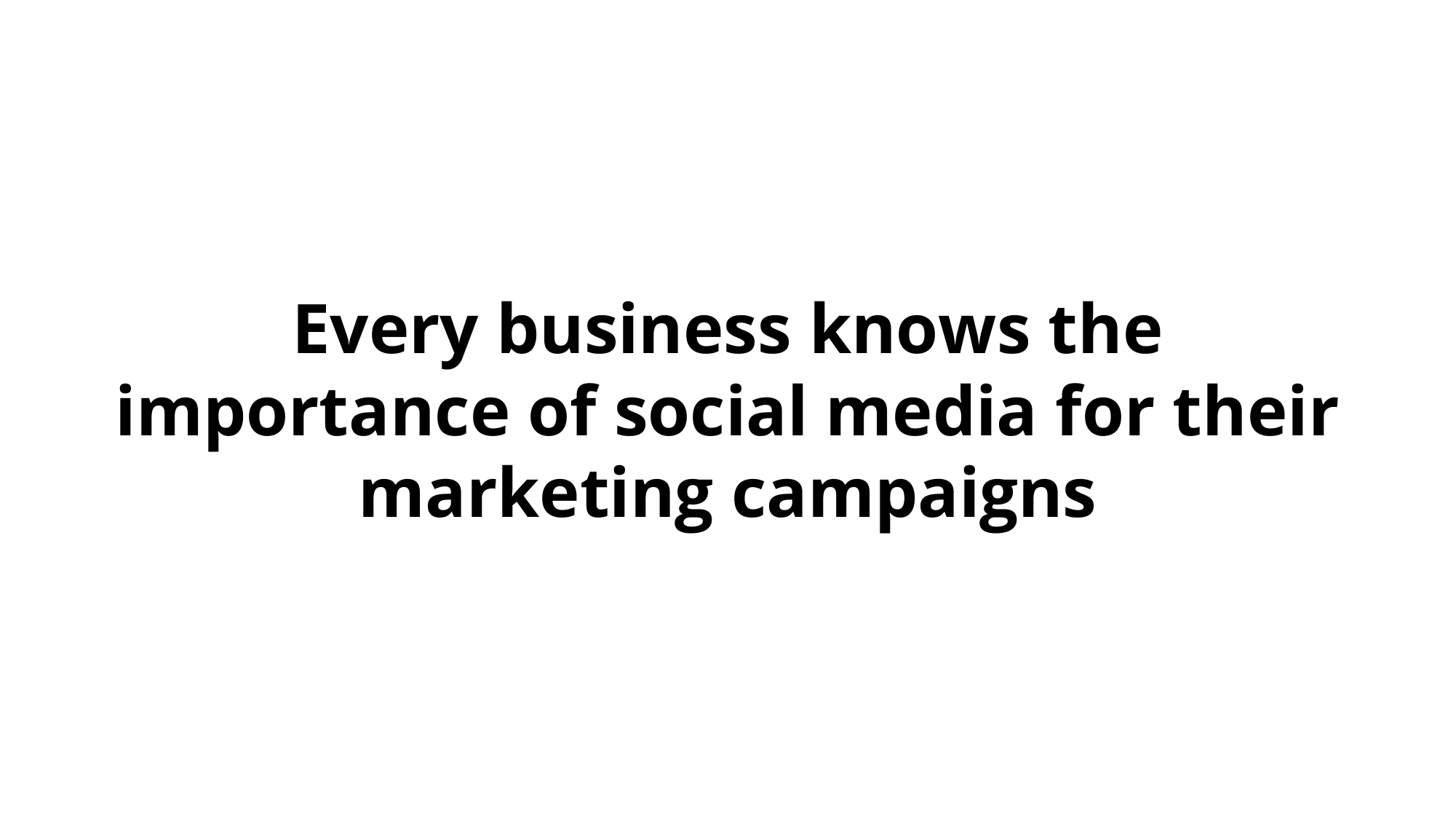

Every business knows the importance of social media for their marketing campaigns